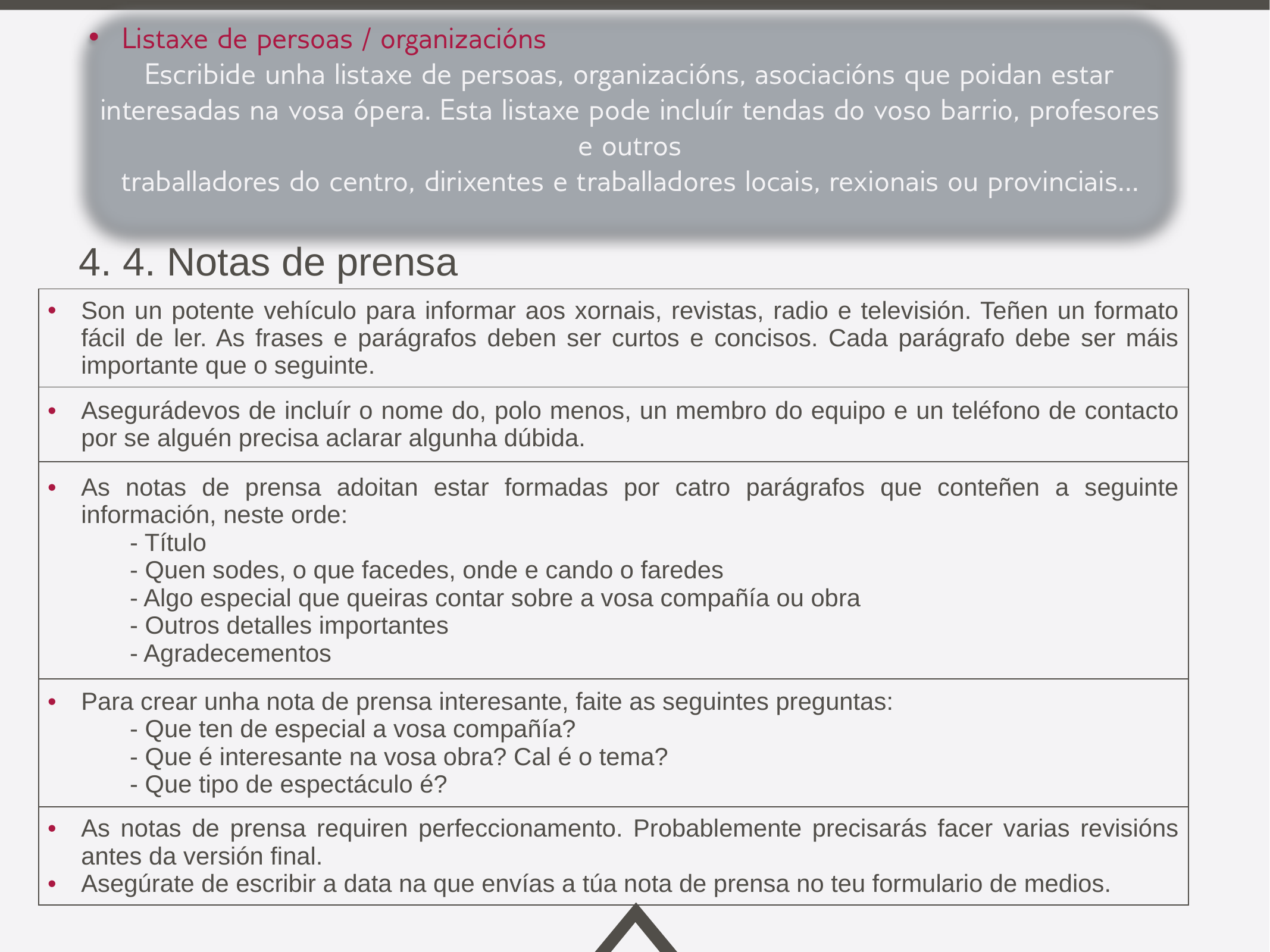

Listaxe de persoas / organizacións
Escribide unha listaxe de persoas, organizacións, asociacións que poidan estar interesadas na vosa ópera. Esta listaxe pode incluír tendas do voso barrio, profesores e outros
traballadores do centro, dirixentes e traballadores locais, rexionais ou provinciais...

4. 4. Notas de prensa
| Son un potente vehículo para informar aos xornais, revistas, radio e televisión. Teñen un formato fácil de ler. As frases e parágrafos deben ser curtos e concisos. Cada parágrafo debe ser máis importante que o seguinte. |
| --- |
| Asegurádevos de incluír o nome do, polo menos, un membro do equipo e un teléfono de contacto por se alguén precisa aclarar algunha dúbida. |
| As notas de prensa adoitan estar formadas por catro parágrafos que conteñen a seguinte información, neste orde: - Título - Quen sodes, o que facedes, onde e cando o faredes - Algo especial que queiras contar sobre a vosa compañía ou obra - Outros detalles importantes - Agradecementos |
| Para crear unha nota de prensa interesante, faite as seguintes preguntas: - Que ten de especial a vosa compañía? - Que é interesante na vosa obra? Cal é o tema? - Que tipo de espectáculo é? |
| As notas de prensa requiren perfeccionamento. Probablemente precisarás facer varias revisións antes da versión final. Asegúrate de escribir a data na que envías a túa nota de prensa no teu formulario de medios. |